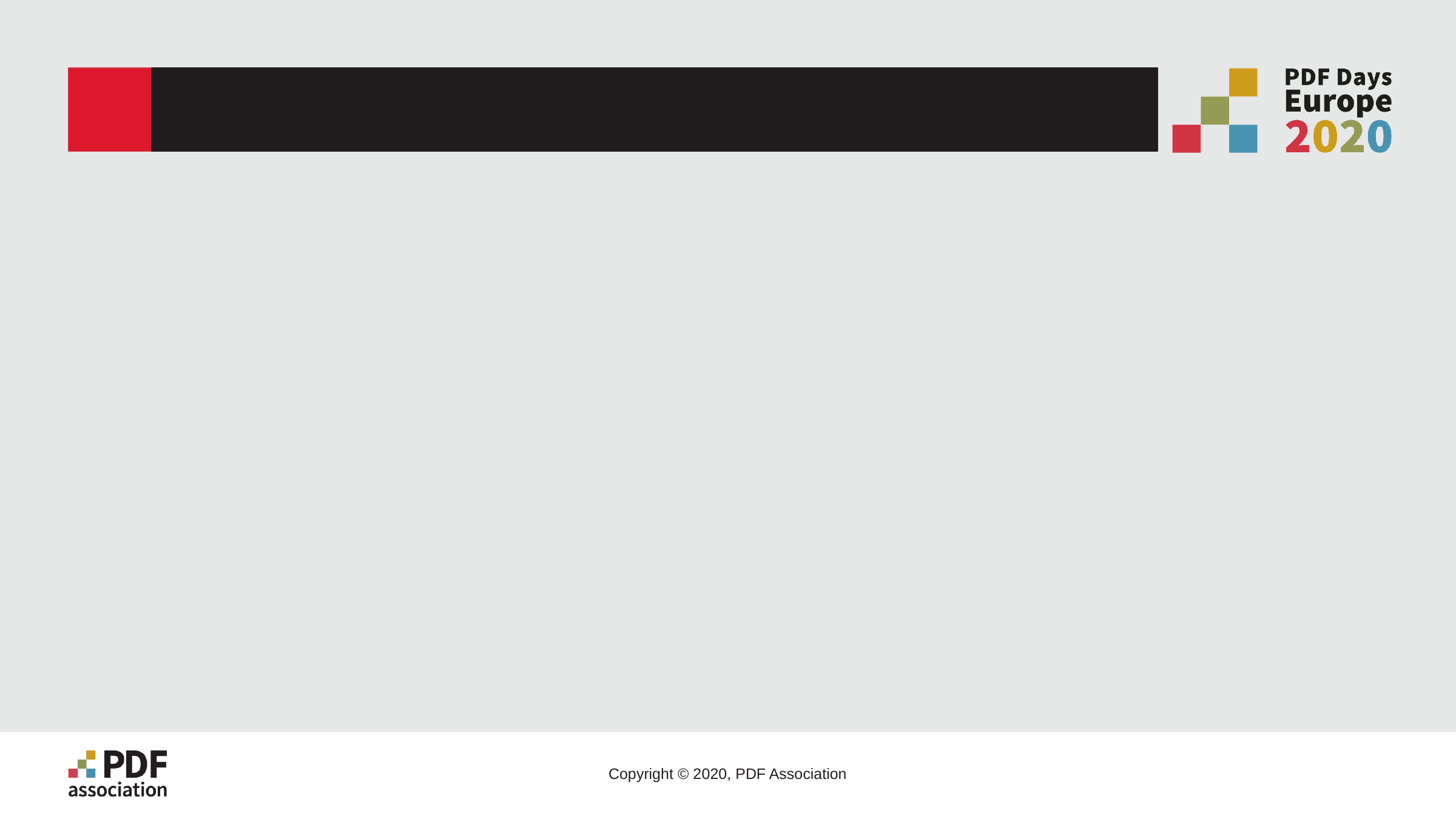

# Talk Outline

2
Copyright © 2020, PDF Association